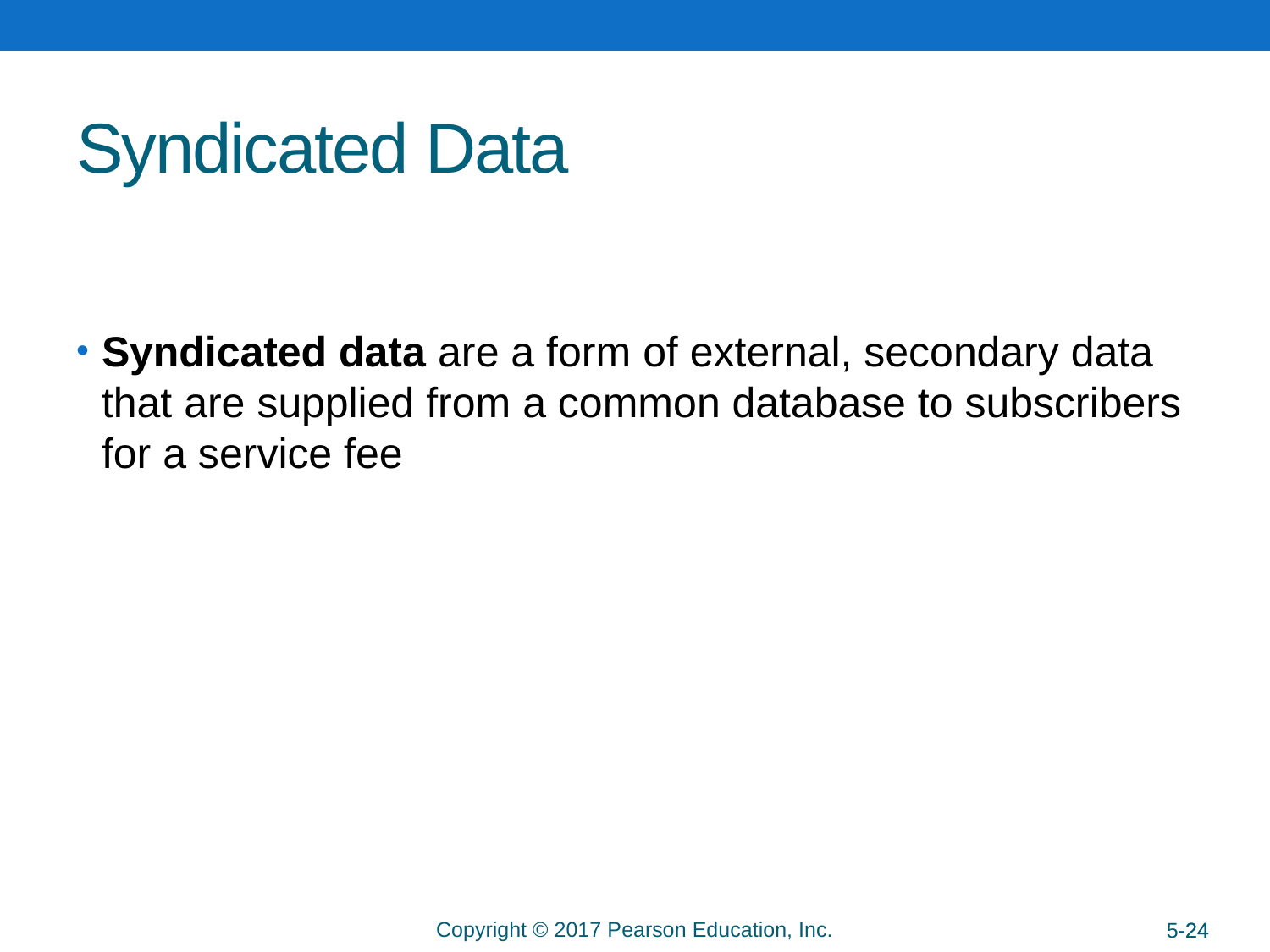

# Syndicated Data
Syndicated data are a form of external, secondary data that are supplied from a common database to subscribers for a service fee